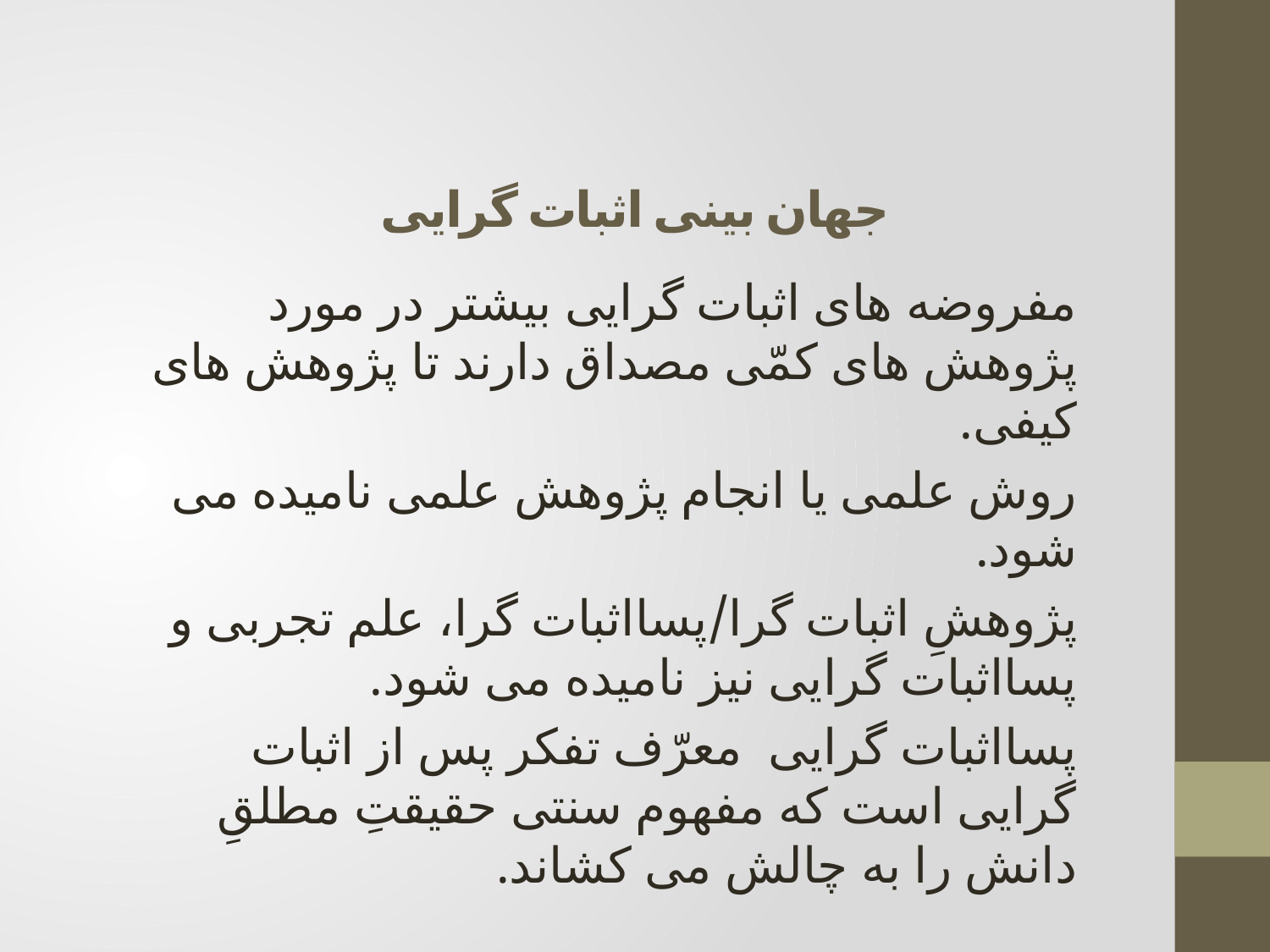

# جهان بینی اثبات گرایی
مفروضه های اثبات گرایی بیشتر در مورد پژوهش های کمّی مصداق دارند تا پژوهش های کیفی.
روش علمی یا انجام پژوهش علمی نامیده می شود.
پژوهشِ اثبات گرا/پسااثبات گرا، علم تجربی و پسااثبات گرایی نیز نامیده می شود.
پسااثبات گرایی  معرّف تفکر پس از اثبات گرایی است که مفهوم سنتی حقیقتِ مطلقِ دانش را به چالش می کشاند.